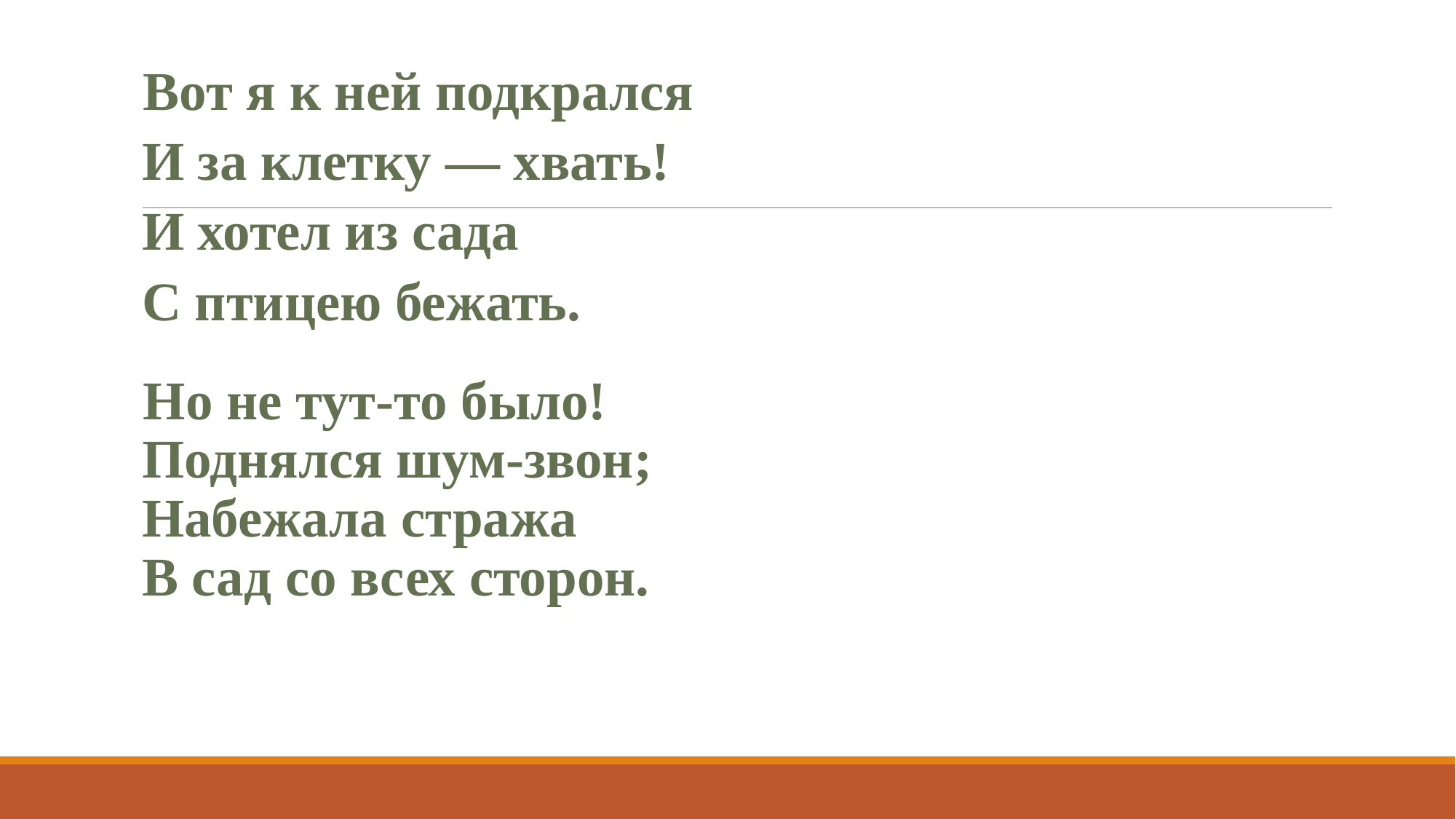

#
Вот я к ней подкрался
И за клетку — хвать!
И хотел из сада
С птицею бежать.
Но не тут-то было!
Поднялся шум-звон;
Набежала стража
В сад со всех сторон.